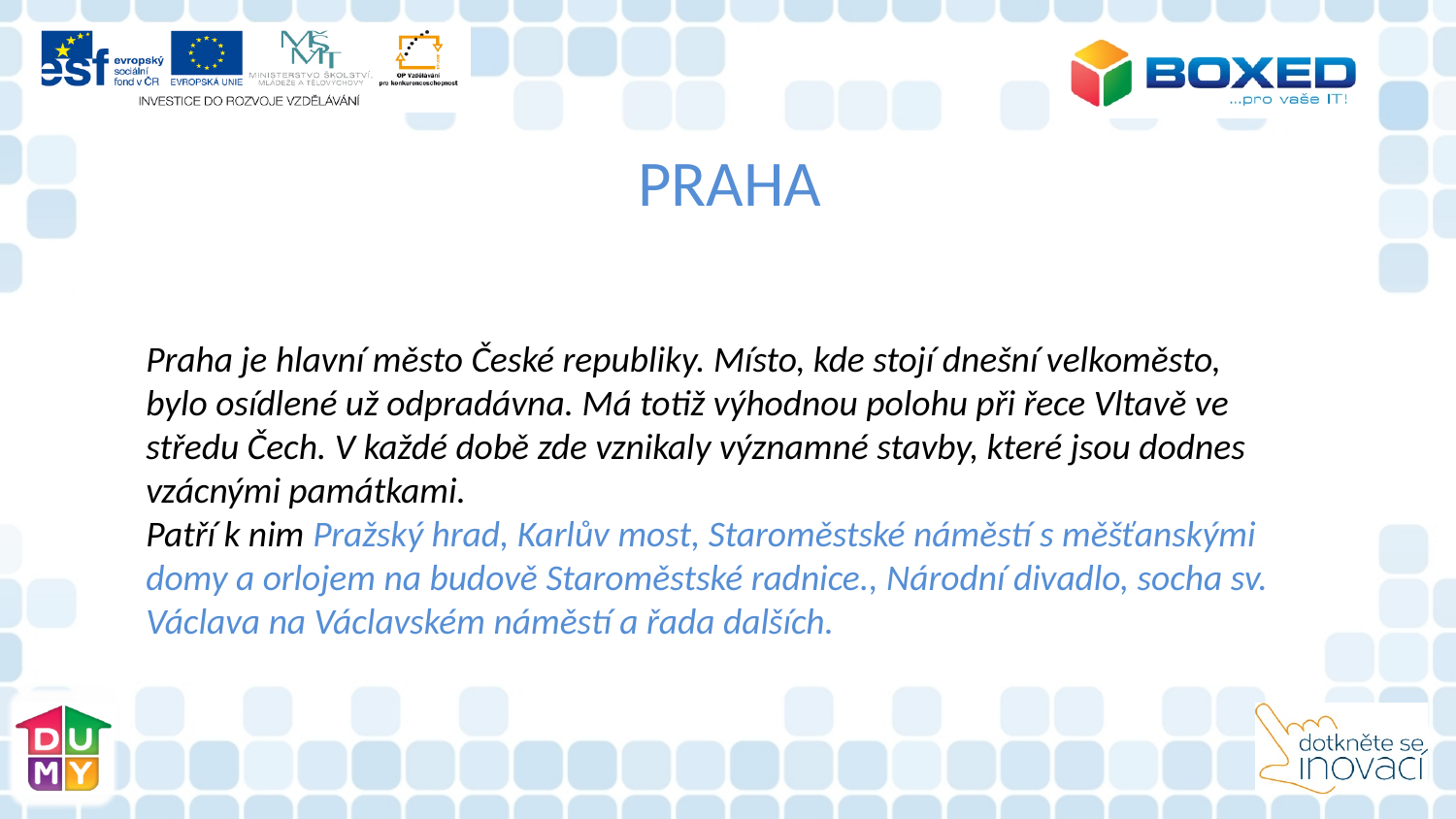

PRAHA
Praha je hlavní město České republiky. Místo, kde stojí dnešní velkoměsto, bylo osídlené už odpradávna. Má totiž výhodnou polohu při řece Vltavě ve středu Čech. V každé době zde vznikaly významné stavby, které jsou dodnes vzácnými památkami.
Patří k nim Pražský hrad, Karlův most, Staroměstské náměstí s měšťanskými domy a orlojem na budově Staroměstské radnice., Národní divadlo, socha sv. Václava na Václavském náměstí a řada dalších.